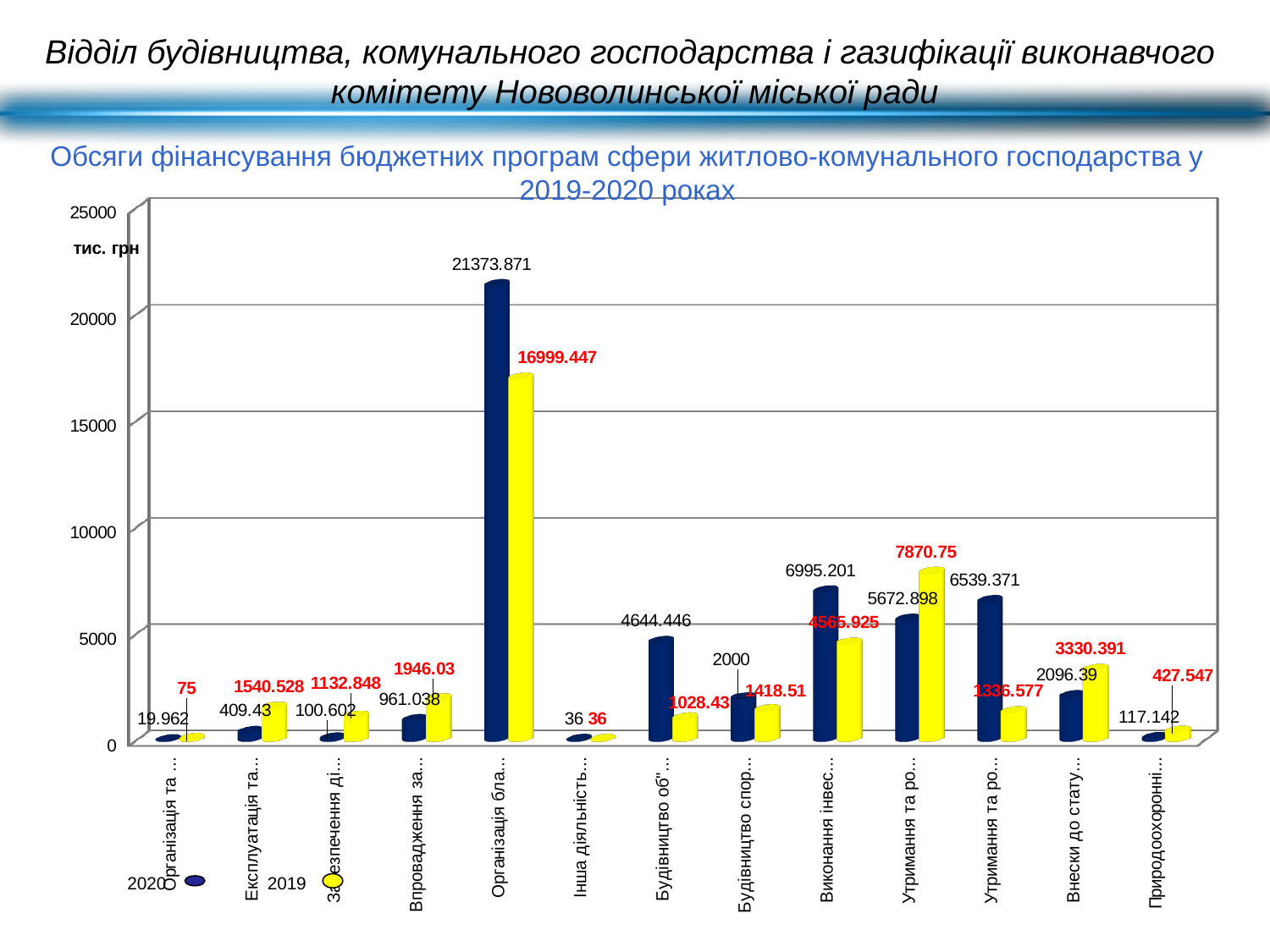

# Відділ будівництва, комунального господарства і газифікації виконавчого  комітету Нововолинської міської ради
Обсяги фінансування бюджетних програм сфери житлово-комунального господарства у 2019-2020 роках

[unsupported chart]

2020
2019